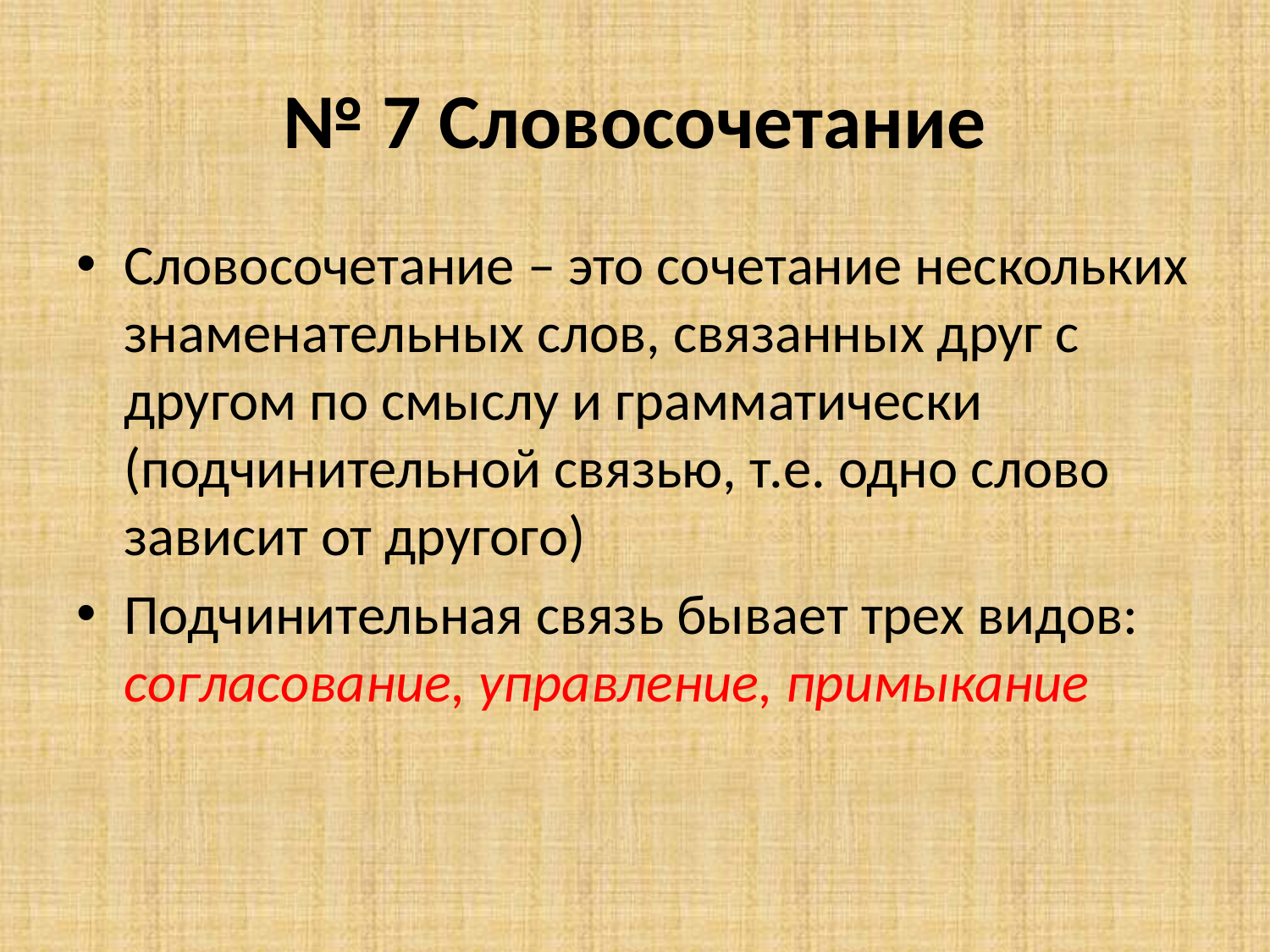

# № 7 Словосочетание
Словосочетание – это сочетание нескольких знаменательных слов, связанных друг с другом по смыслу и грамматически (подчинительной связью, т.е. одно слово зависит от другого)
Подчинительная связь бывает трех видов: согласование, управление, примыкание